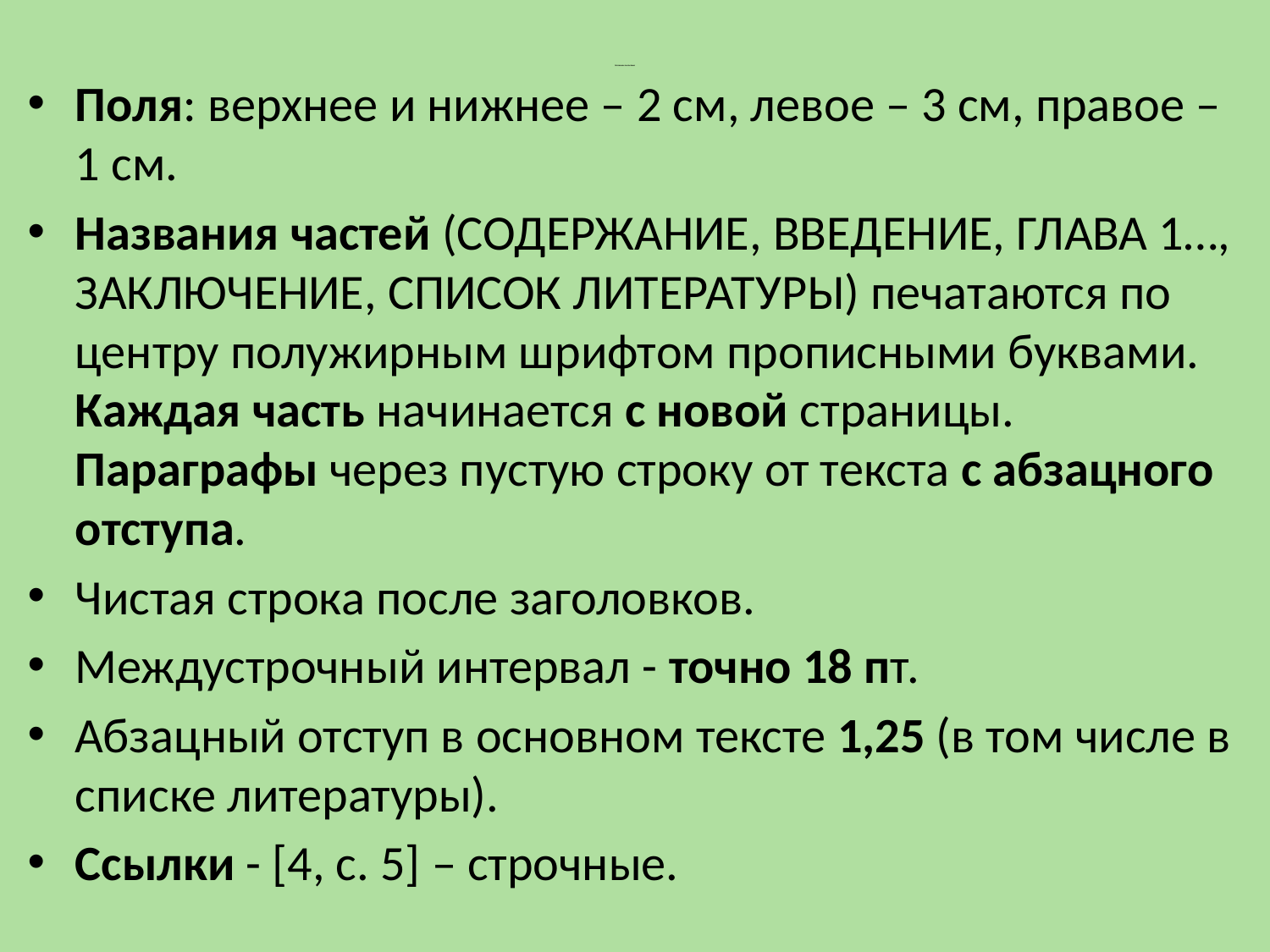

# ТРЕБОВАНИЯ К ОФОРМЛЕНИЮ
Поля: верхнее и нижнее – 2 см, левое – 3 см, правое – 1 см.
Названия частей (СОДЕРЖАНИЕ, ВВЕДЕНИЕ, ГЛАВА 1…, ЗАКЛЮЧЕНИЕ, СПИСОК ЛИТЕРАТУРЫ) печатаются по центру полужирным шрифтом прописными буквами. Каждая часть начинается с новой страницы. Параграфы через пустую строку от текста с абзацного отступа.
Чистая строка после заголовков.
Междустрочный интервал - точно 18 пт.
Абзацный отступ в основном тексте 1,25 (в том числе в списке литературы).
Ссылки - [4, с. 5] – строчные.